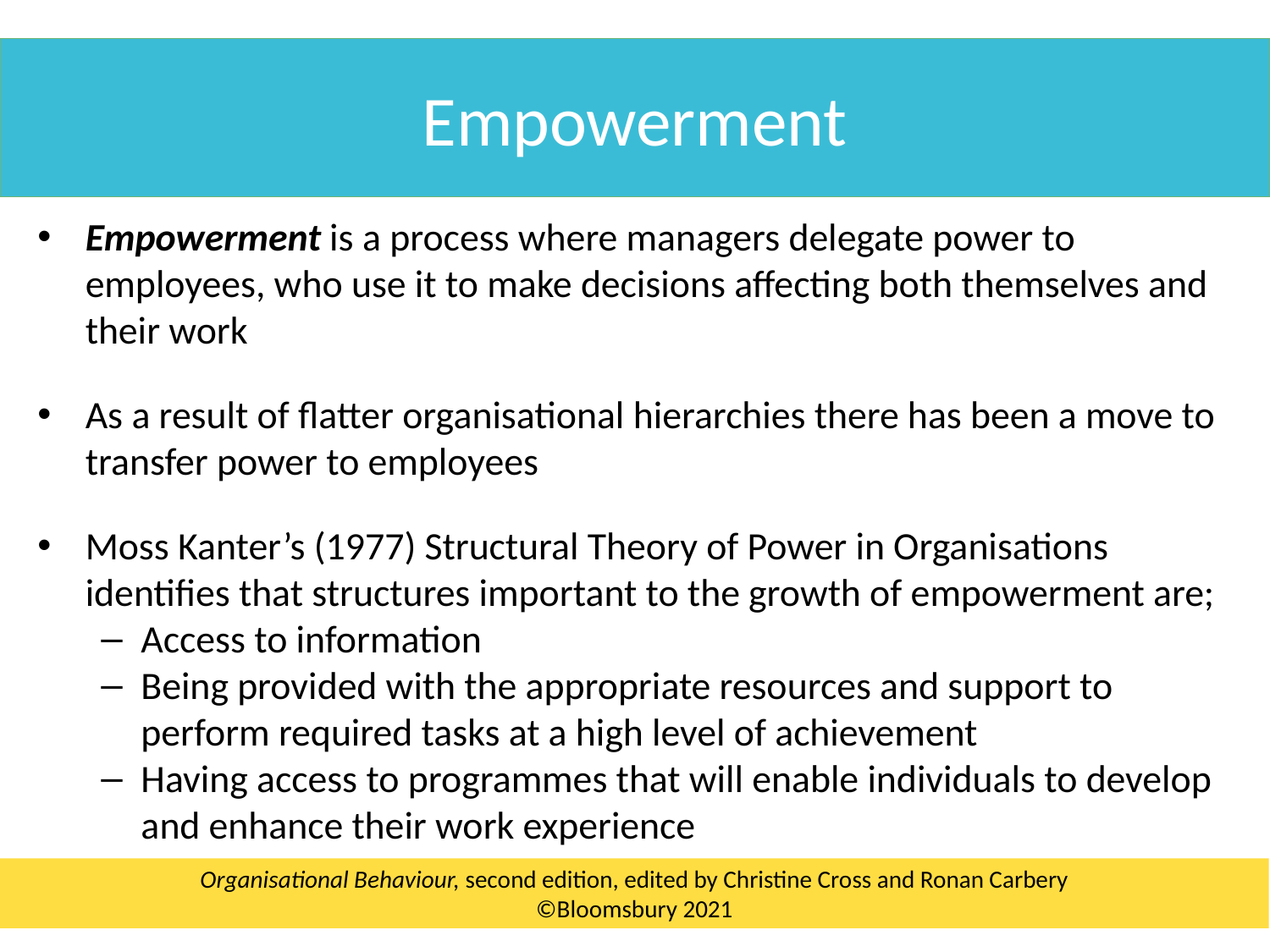

Empowerment
Empowerment is a process where managers delegate power to employees, who use it to make decisions affecting both themselves and their work

As a result of flatter organisational hierarchies there has been a move to transfer power to employees

Moss Kanter’s (1977) Structural Theory of Power in Organisations identifies that structures important to the growth of empowerment are;
Access to information
Being provided with the appropriate resources and support to perform required tasks at a high level of achievement
Having access to programmes that will enable individuals to develop and enhance their work experience